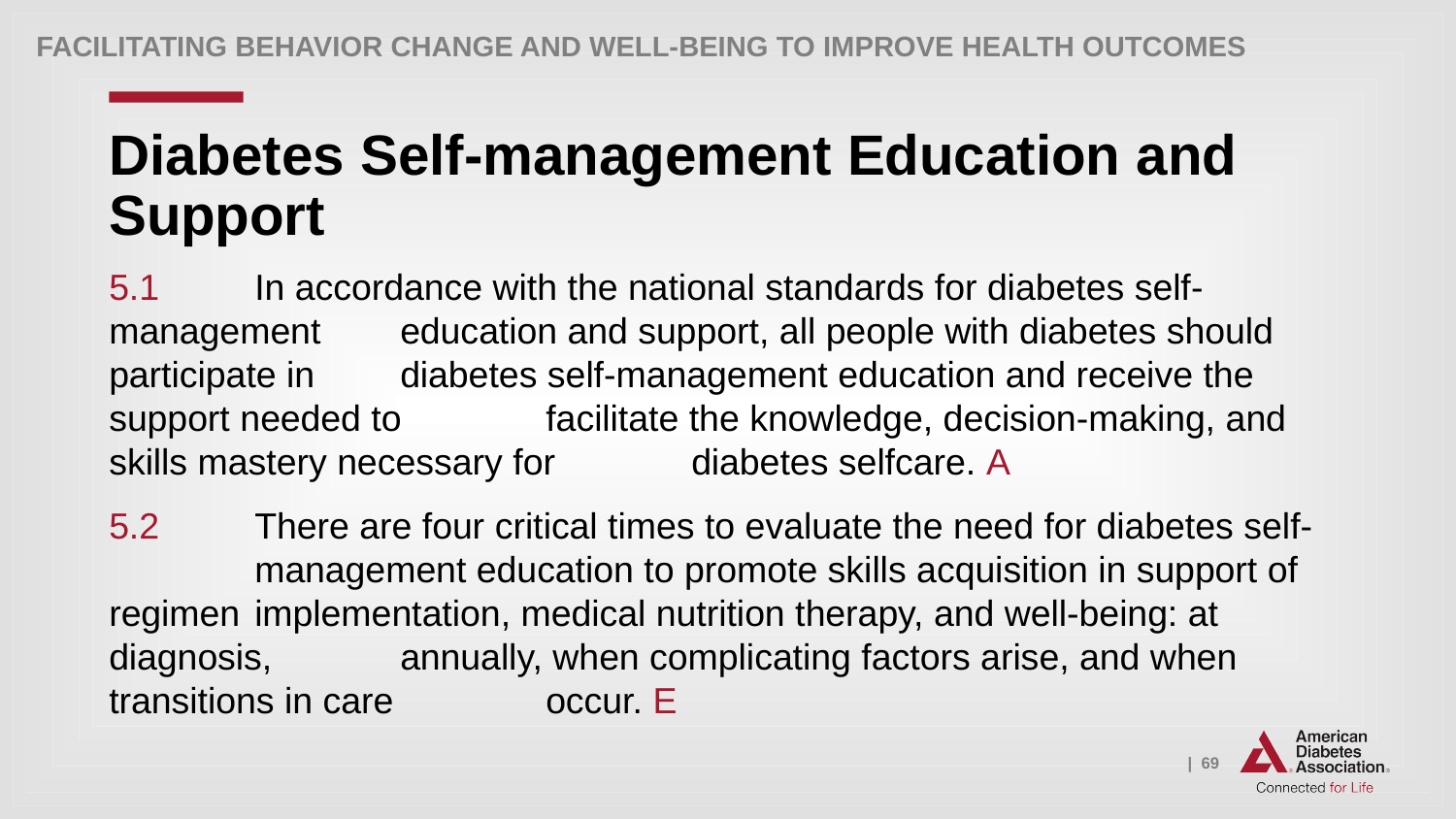

Facilitating Behavior Change and Well-being to Improve Health Outcomes
# Diabetes Self-management Education and Support
5.1 	In accordance with the national standards for diabetes self-management 	education and support, all people with diabetes should participate in 	diabetes self-management education and receive the support needed to 	facilitate the knowledge, decision-making, and skills mastery necessary for 	diabetes selfcare. A
5.2 	There are four critical times to evaluate the need for diabetes self-	management education to promote skills acquisition in support of regimen 	implementation, medical nutrition therapy, and well-being: at diagnosis, 	annually, when complicating factors arise, and when transitions in care 	occur. E